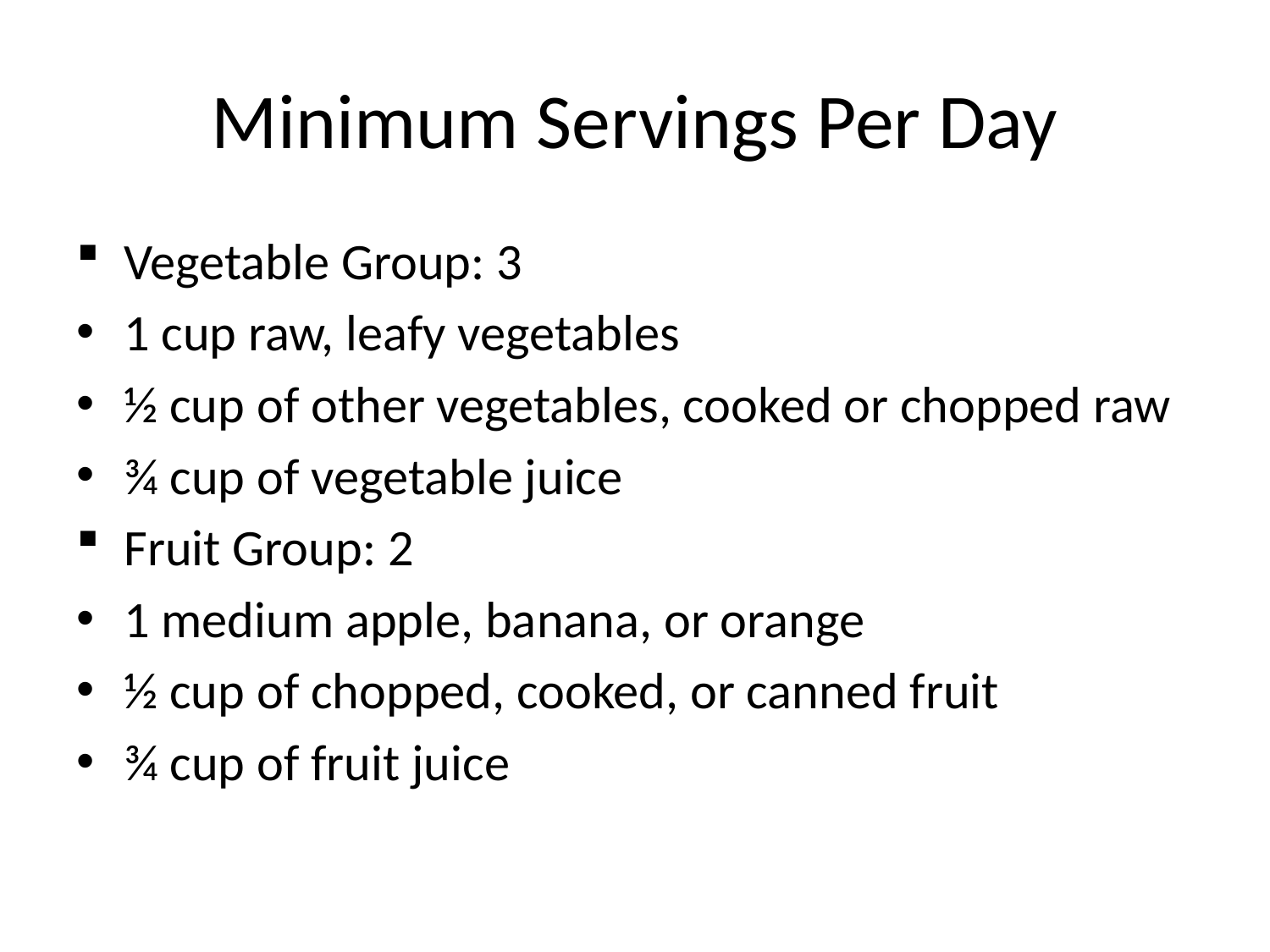

# Minimum Servings Per Day
Vegetable Group: 3
1 cup raw, leafy vegetables
½ cup of other vegetables, cooked or chopped raw
¾ cup of vegetable juice
Fruit Group: 2
1 medium apple, banana, or orange
½ cup of chopped, cooked, or canned fruit
¾ cup of fruit juice